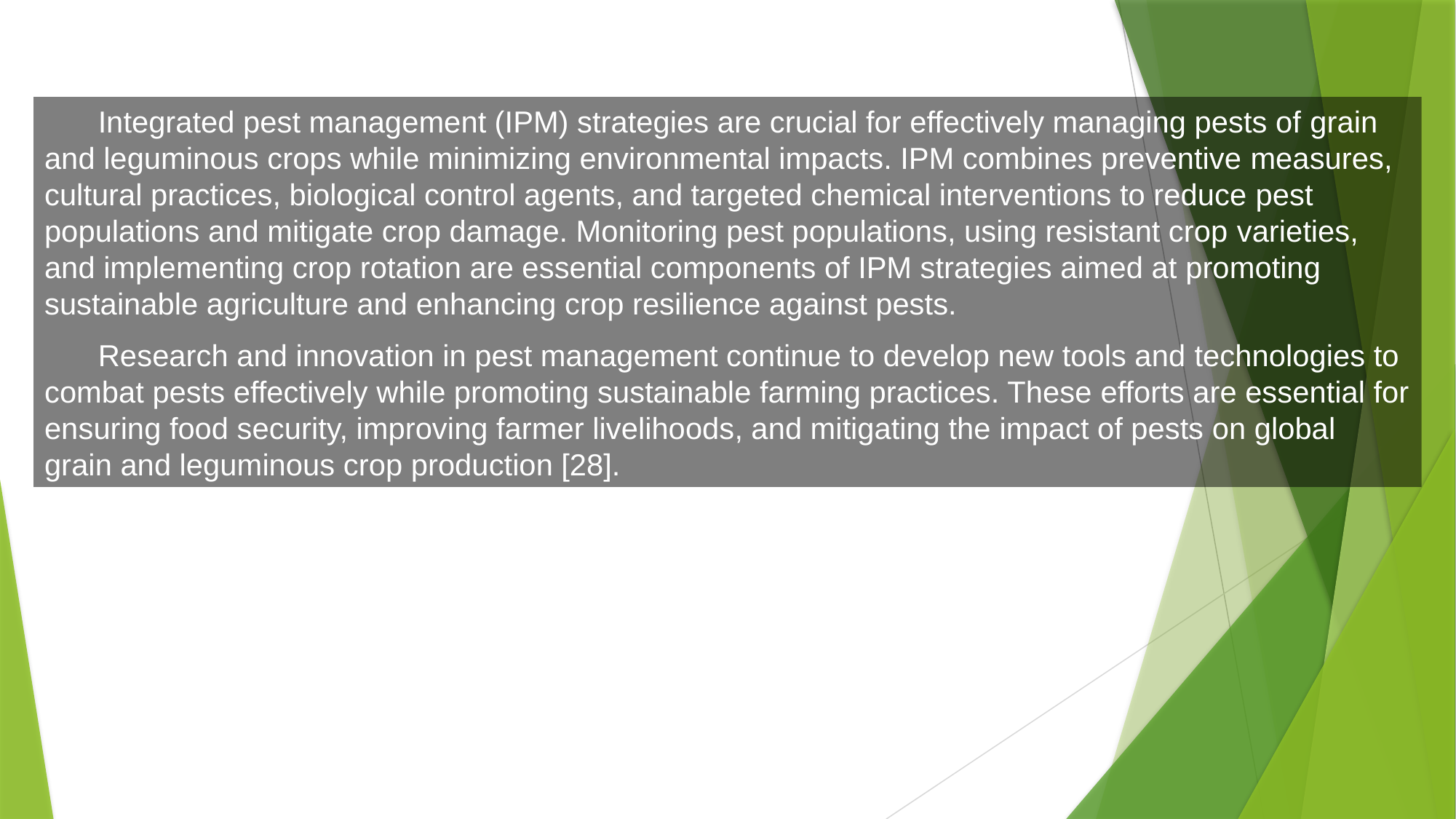

Integrated pest management (IPM) strategies are crucial for effectively managing pests of grain and leguminous crops while minimizing environmental impacts. IPM combines preventive measures, cultural practices, biological control agents, and targeted chemical interventions to reduce pest populations and mitigate crop damage. Monitoring pest populations, using resistant crop varieties, and implementing crop rotation are essential components of IPM strategies aimed at promoting sustainable agriculture and enhancing crop resilience against pests.
Research and innovation in pest management continue to develop new tools and technologies to combat pests effectively while promoting sustainable farming practices. These efforts are essential for ensuring food security, improving farmer livelihoods, and mitigating the impact of pests on global grain and leguminous crop production [28].